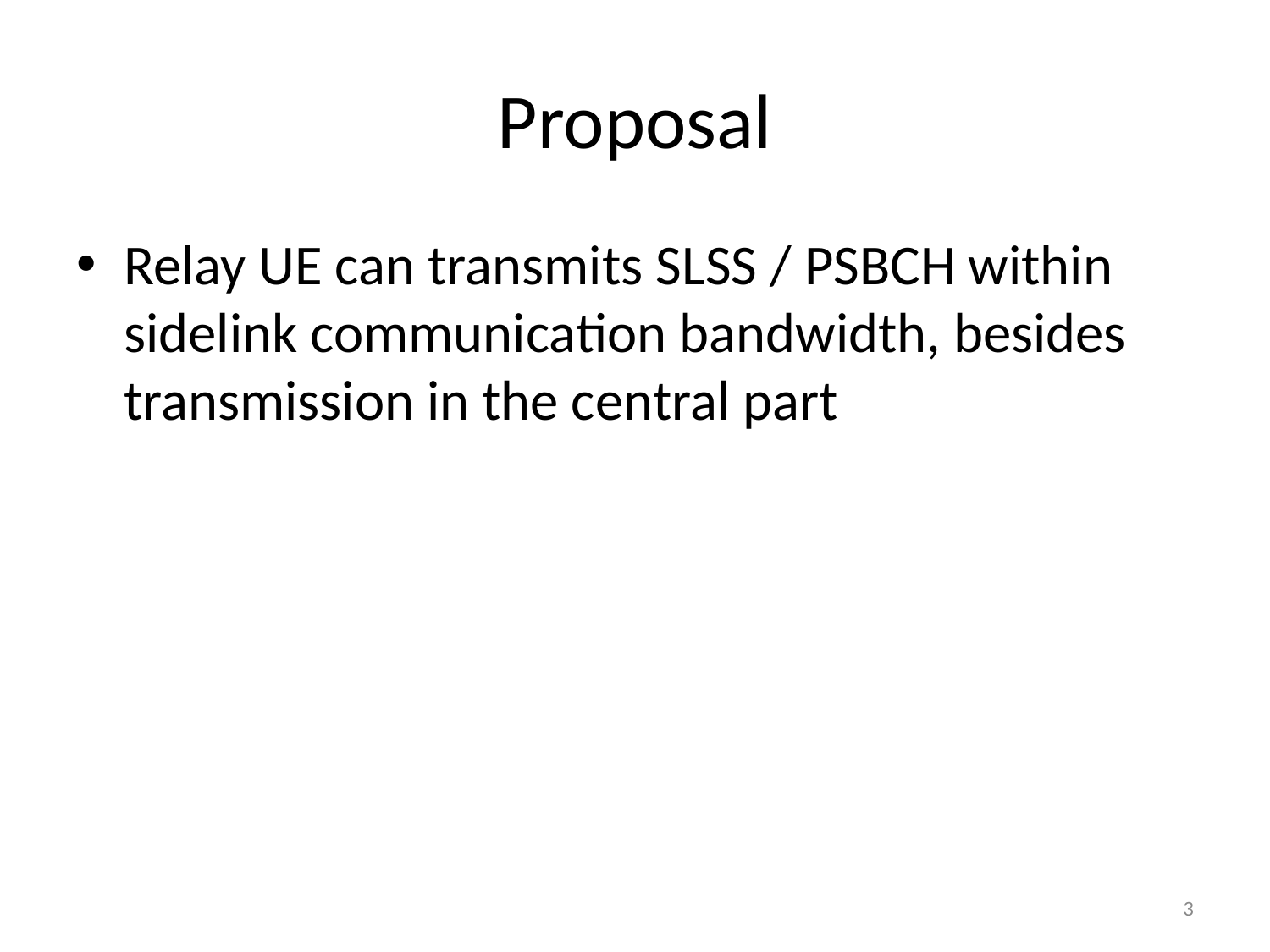

# Proposal
Relay UE can transmits SLSS / PSBCH within sidelink communication bandwidth, besides transmission in the central part
3